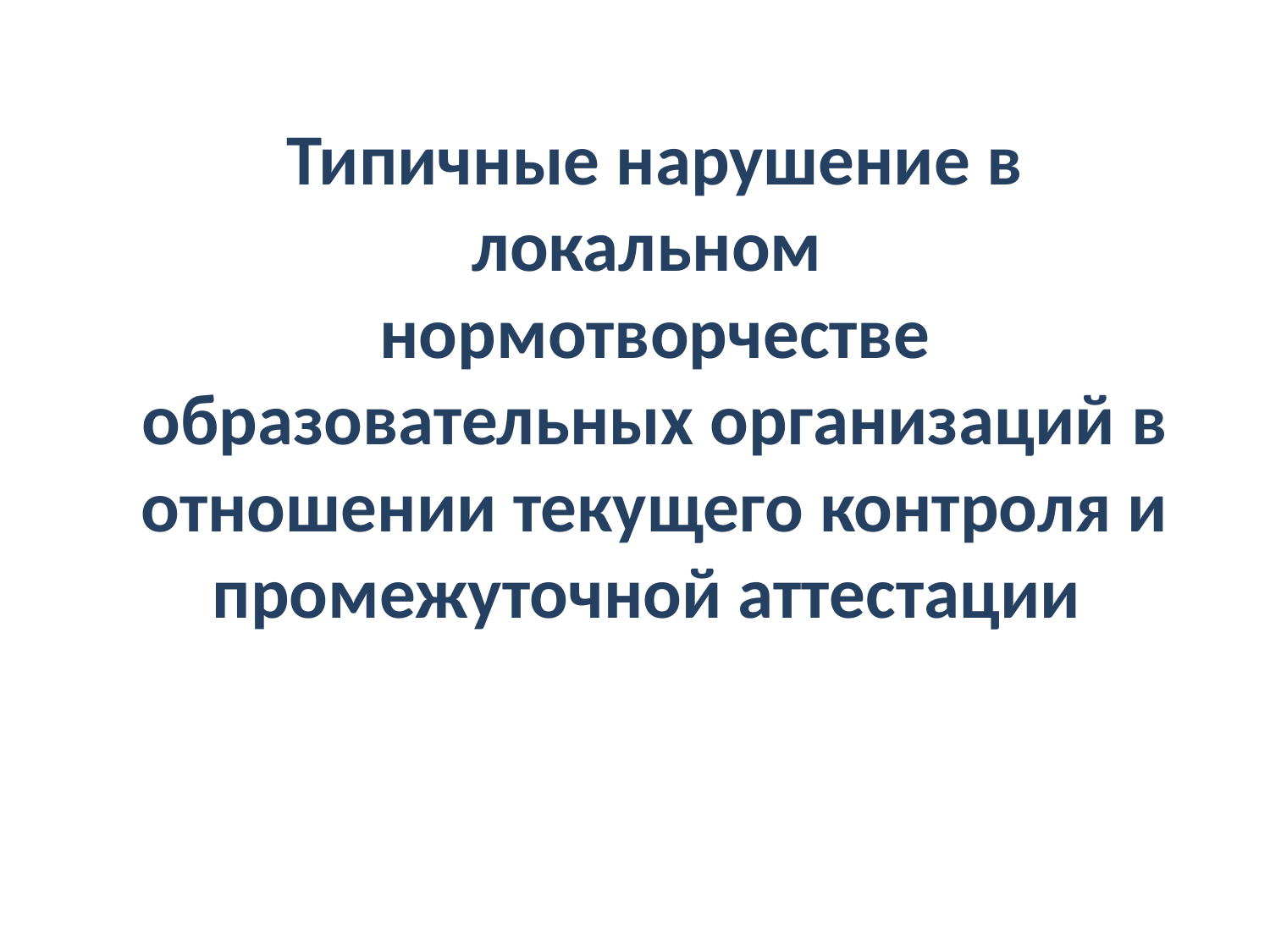

# Типичные нарушение в локальном нормотворчестве образовательных организаций в отношении текущего контроля и промежуточной аттестации